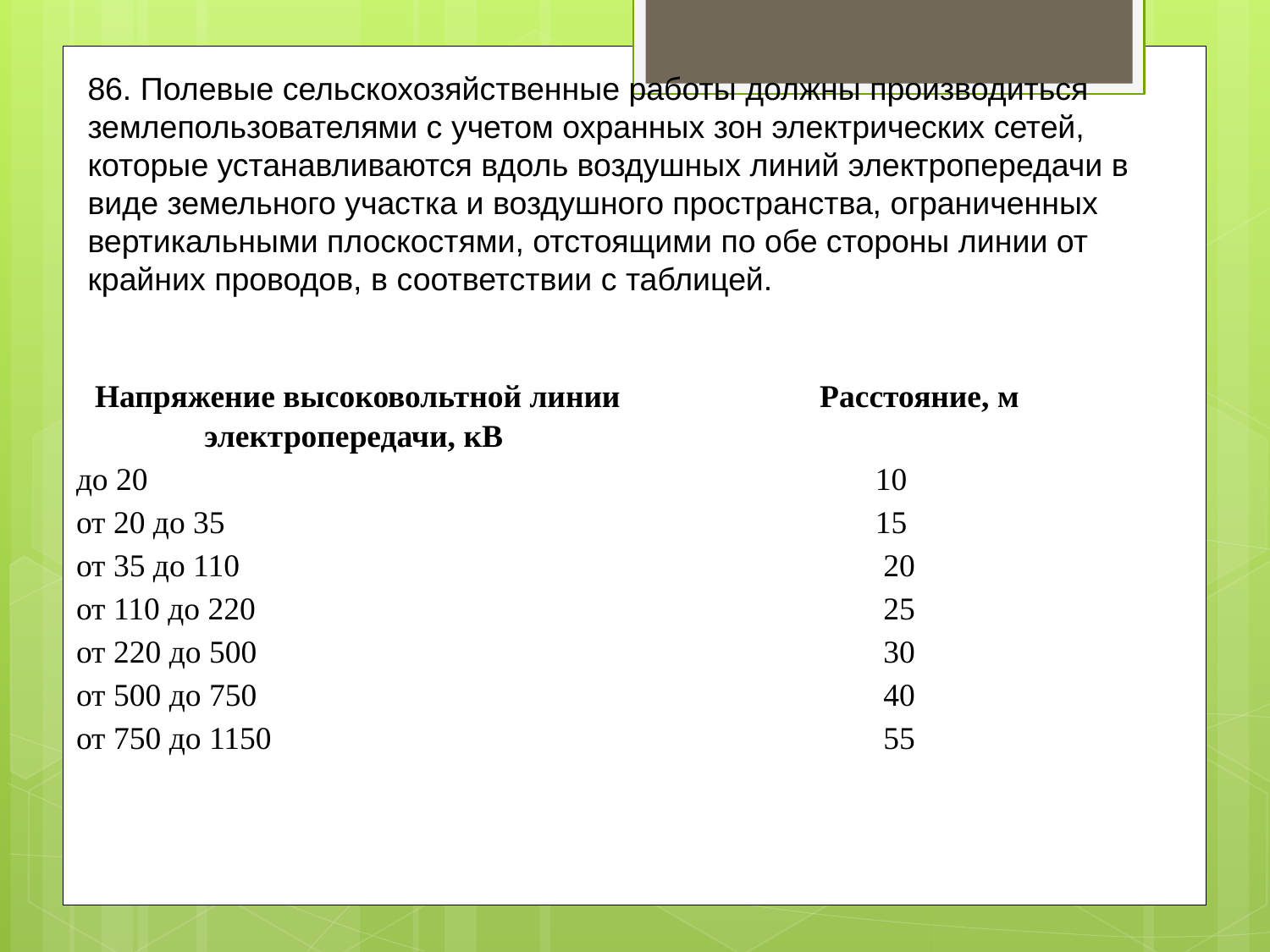

86. Полевые сельскохозяйственные работы должны производиться землепользователями с учетом охранных зон электрических сетей, которые устанавливаются вдоль воздушных линий электропередачи в виде земельного участка и воздушного пространства, ограниченных вертикальными плоскостями, отстоящими по обе стороны линии от крайних проводов, в соответствии с таблицей.
| Напряжение высоковольтной линии электропередачи, кВ | Расстояние, м |
| --- | --- |
| до 20 | 10 |
| от 20 до 35 | 15 |
| от 35 до 110 | 20 |
| от 110 до 220 | 25 |
| от 220 до 500 | 30 |
| от 500 до 750 | 40 |
| от 750 до 1150 | 55 |